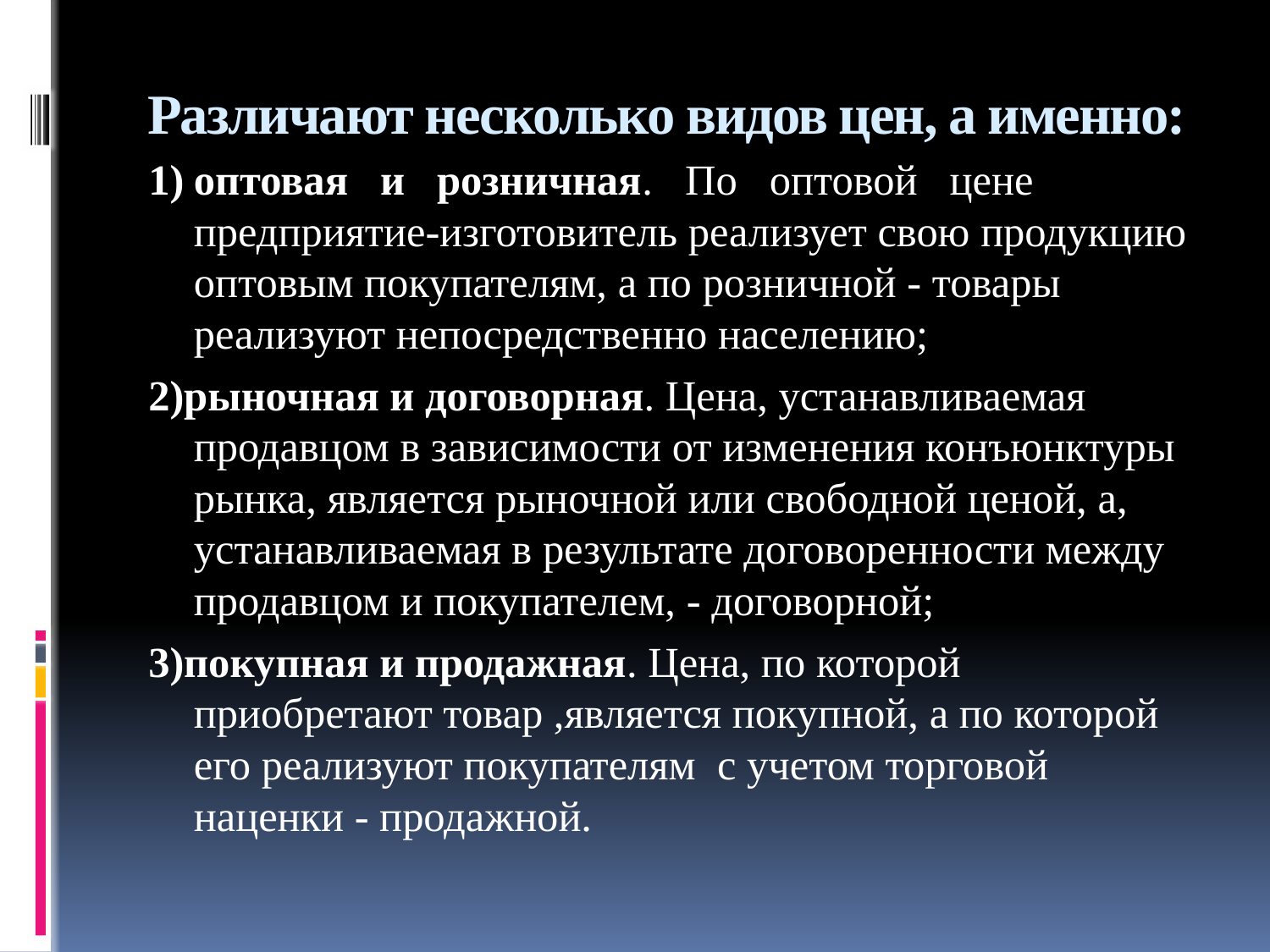

# Различают несколько видов цен, а именно:
1)	оптовая   и   розничная.   По   оптовой   цене   предприятие-изготовитель реализует свою продукцию оптовым покупателям, а по розничной - товары реализуют непосредственно населению;
2)рыночная и договорная. Цена, устанавливаемая продавцом в зависимости от изменения конъюнктуры рынка, является рыночной или свободной ценой, а, устанавливаемая в результате договоренности между продавцом и покупателем, - договорной;
3)покупная и продажная. Цена, по которой приобретают товар ,является покупной, а по которой его реализуют покупателям  с учетом торговой наценки - продажной.